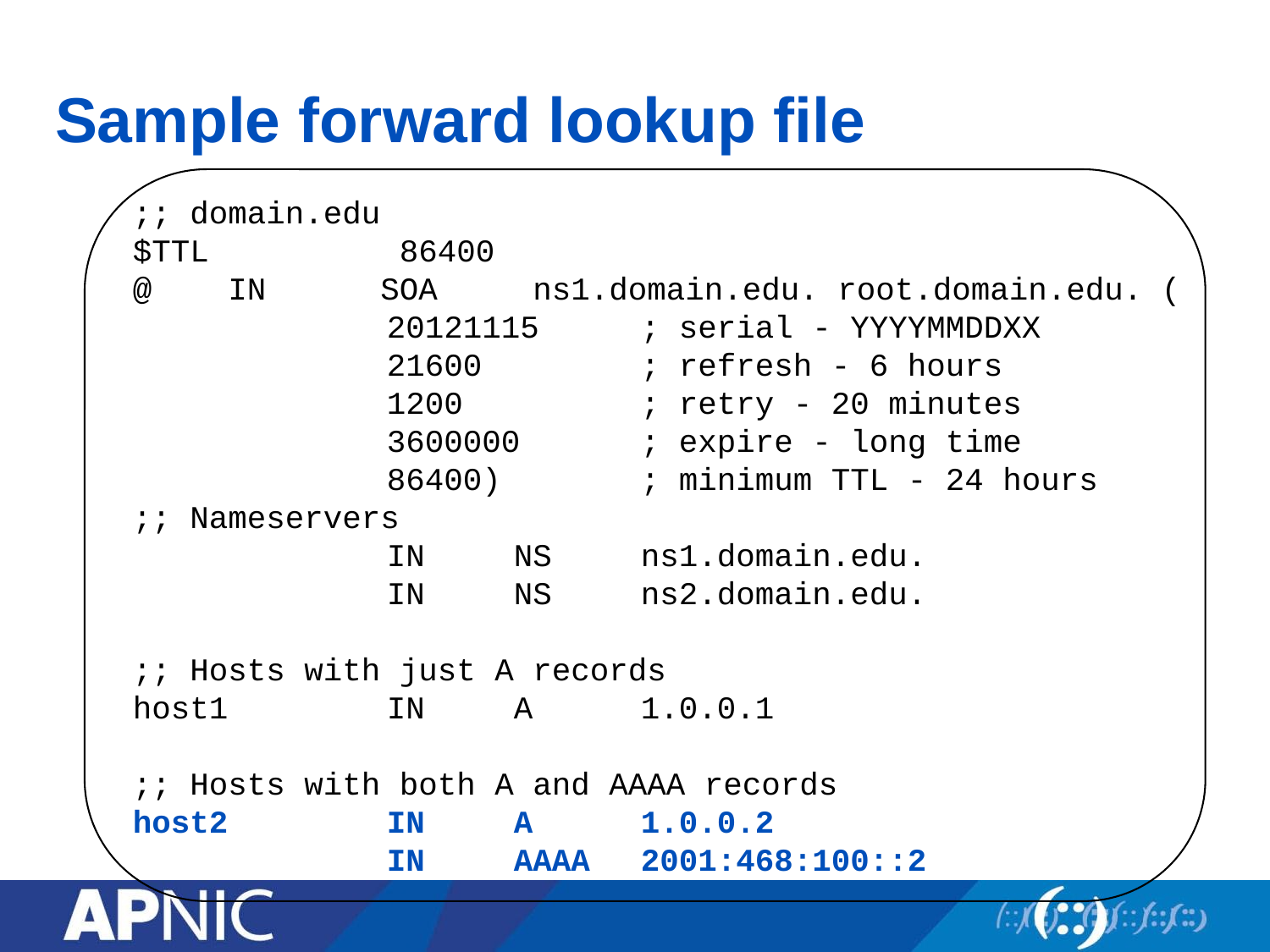

# Sample forward lookup file
;; domain.edu
$TTL          86400
@    IN      SOA     ns1.domain.edu. root.domain.edu. (
		20121115	; serial - YYYYMMDDXX
		21600		; refresh - 6 hours
		1200		; retry - 20 minutes
		3600000	; expire - long time
		86400)		; minimum TTL - 24 hours
;; Nameservers
		IN	NS	ns1.domain.edu.
		IN	NS	ns2.domain.edu.

;; Hosts with just A records
host1		IN	A	1.0.0.1

;; Hosts with both A and AAAA records
host2		IN	A	1.0.0.2
		IN	AAAA	2001:468:100::2